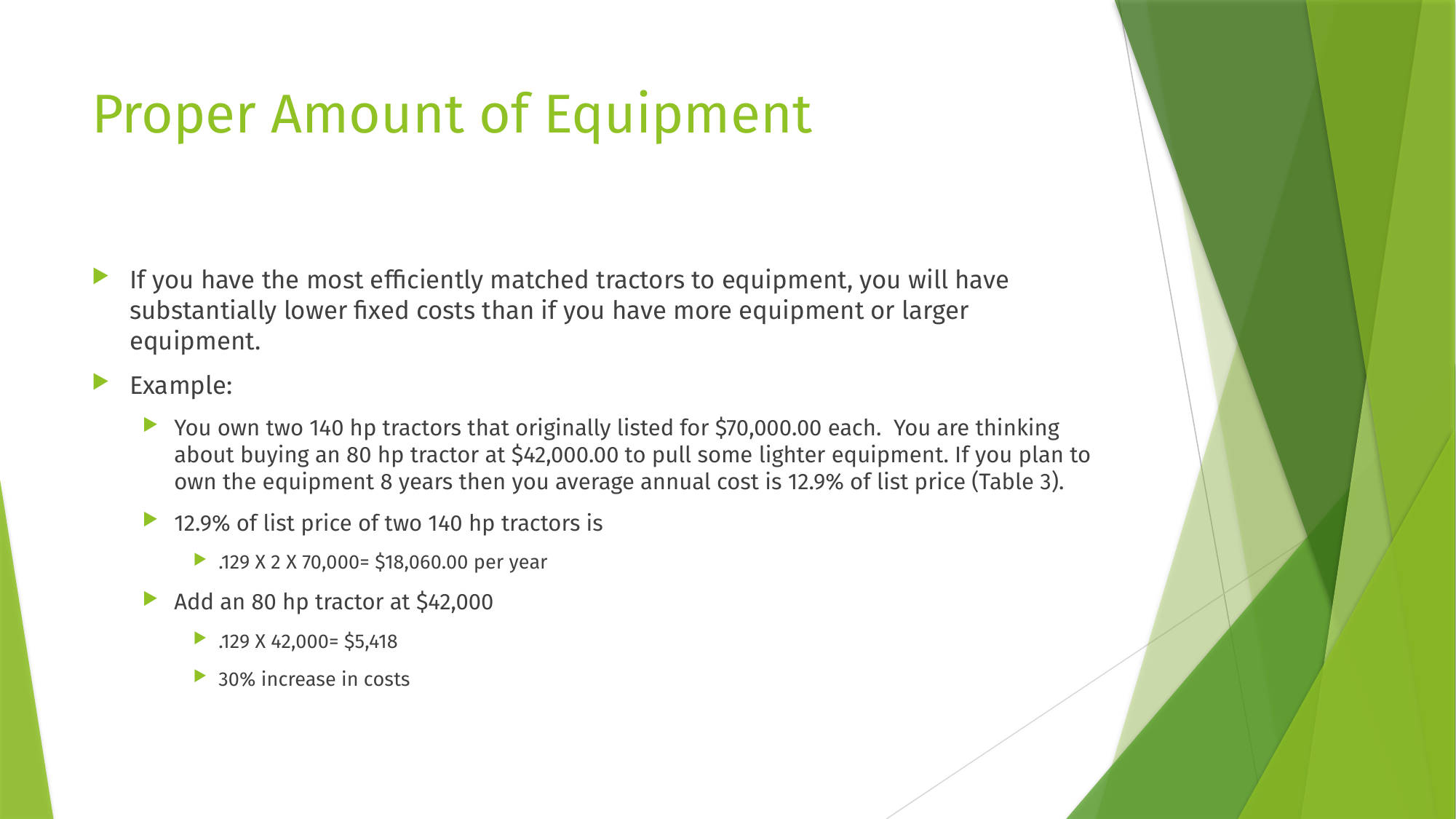

# Proper Amount of Equipment
If you have the most efficiently matched tractors to equipment, you will have substantially lower fixed costs than if you have more equipment or larger equipment.
Example:
You own two 140 hp tractors that originally listed for $70,000.00 each.  You are thinking about buying an 80 hp tractor at $42,000.00 to pull some lighter equipment. If you plan to own the equipment 8 years then you average annual cost is 12.9% of list price (Table 3).
12.9% of list price of two 140 hp tractors is
.129 X 2 X 70,000= $18,060.00 per year
Add an 80 hp tractor at $42,000
.129 X 42,000= $5,418
30% increase in costs